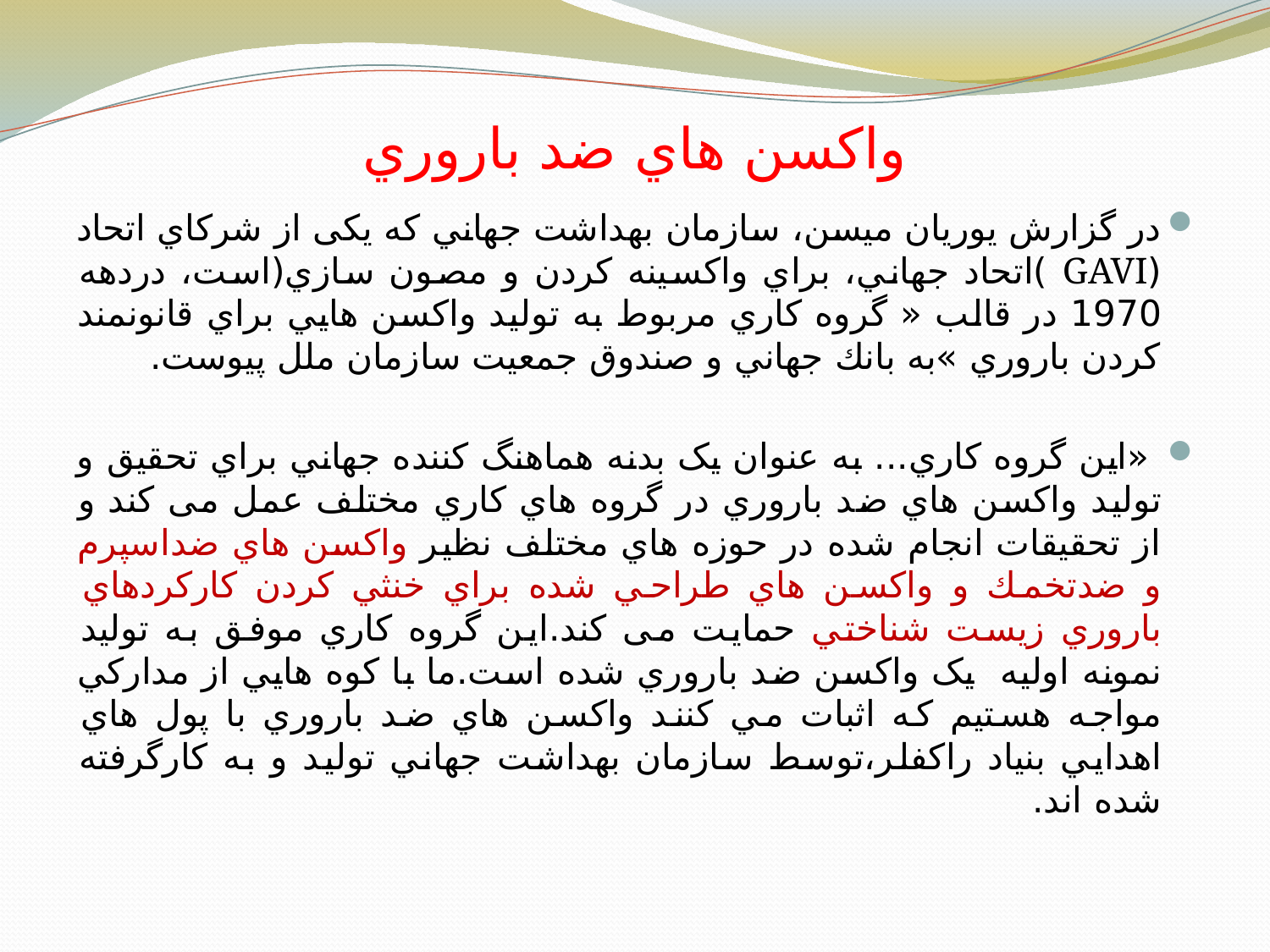

# واكسن هاي ضد باروري
در گزارش يوريان ميسن، سازمان بهداشت جهاني كه یکی از شركاي اتحاد (GAVI )اتحاد جهاني، براي واكسينه كردن و مصون سازي(است، دردهه 1970 در قالب « گروه كاري مربوط به توليد واكسن هايي براي قانونمند كردن باروري »به بانك جهاني و صندوق جمعيت سازمان ملل پيوست.

 «اين گروه كاري... به عنوان یک بدنه هماهنگ کننده جهاني براي تحقيق و توليد واكسن هاي ضد باروري در گروه هاي كاري مختلف عمل می کند و از تحقيقات انجام شده در حوزه هاي مختلف نظير واكسن هاي ضداسپرم و ضدتخمك و واكسن هاي طراحي شده براي خنثي کردن كاركردهاي باروري زيست شناختي حمايت می کند.اين گروه كاري موفق به توليد نمونه اوليه  یک واكسن ضد باروري شده است.ما با كوه هايي از مداركي مواجه هستيم كه اثبات مي كنند واكسن هاي ضد باروري با پول هاي اهدايي بنياد راكفلر،توسط سازمان بهداشت جهاني توليد و به كارگرفته شده اند.